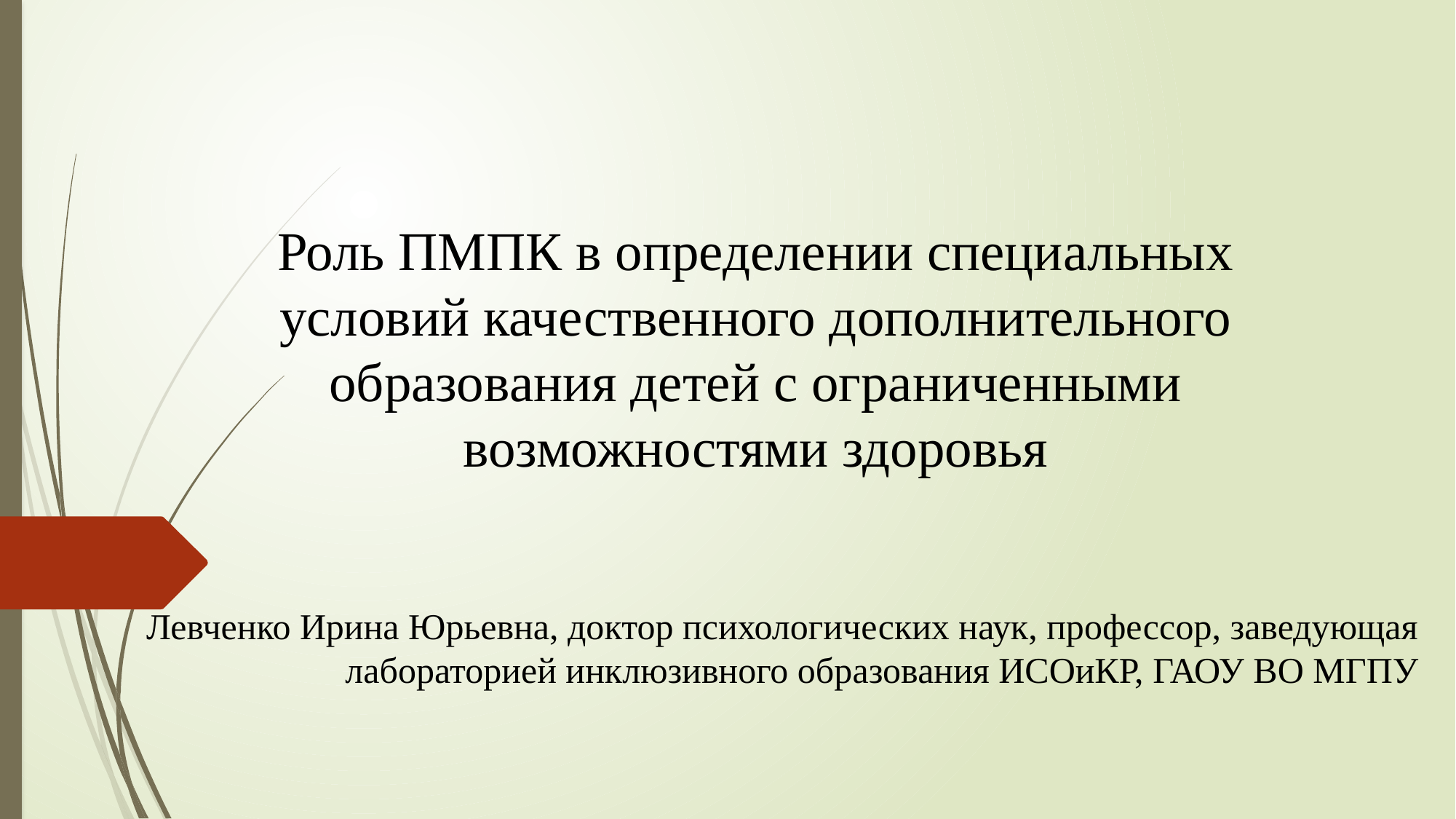

# Роль ПМПК в определении специальных условий качественного дополнительного образования детей с ограниченными возможностями здоровья
Левченко Ирина Юрьевна, доктор психологических наук, профессор, заведующая лабораторией инклюзивного образования ИСОиКР, ГАОУ ВО МГПУ